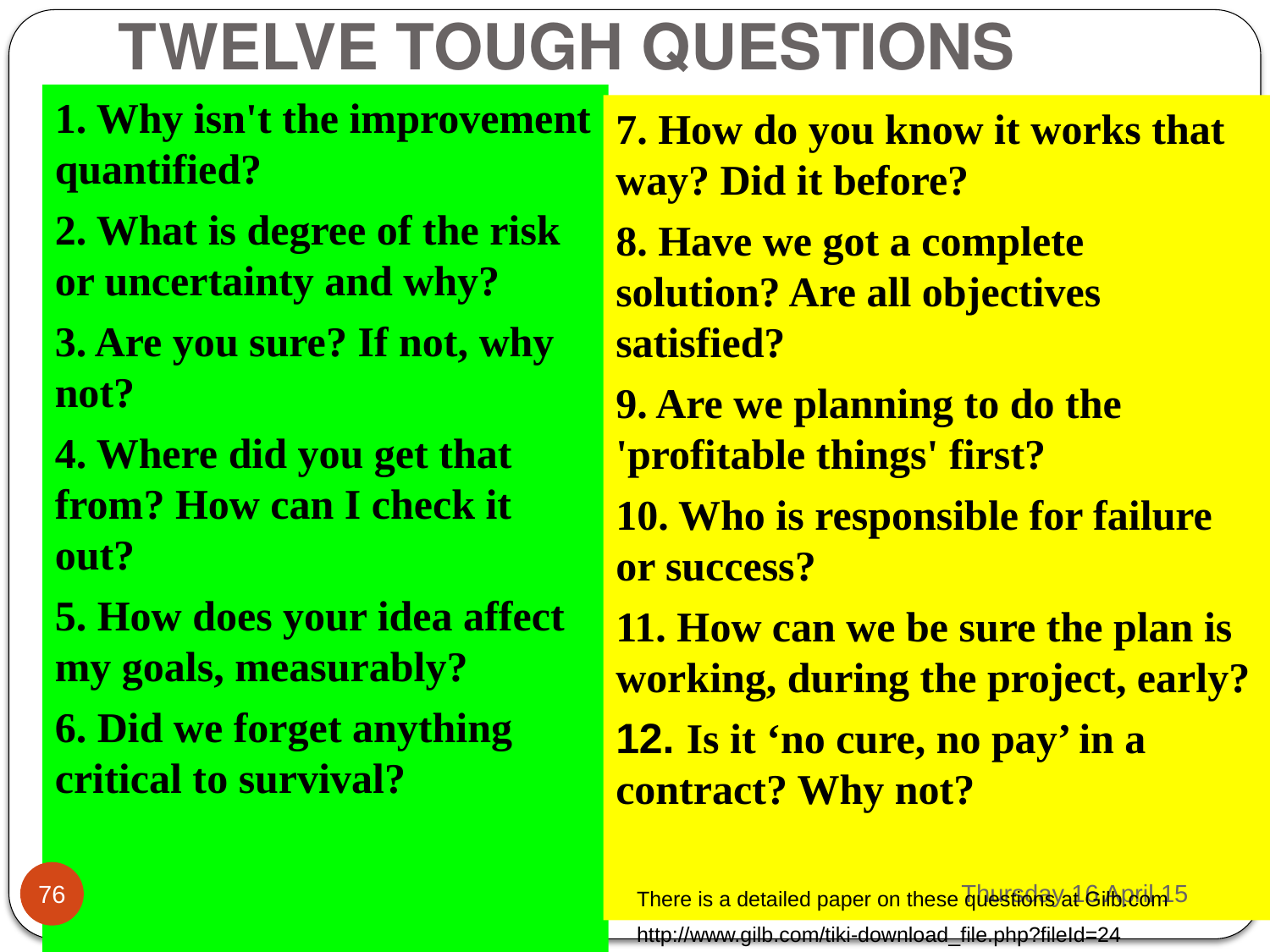

# TWELVE TOUGH QUESTIONS
1. Why isn't the improvement quantified?
2. What is degree of the risk or uncertainty and why?
3. Are you sure? If not, why not?
4. Where did you get that from? How can I check it out?
5. How does your idea affect my goals, measurably?
6. Did we forget anything critical to survival?
7. How do you know it works that way? Did it before?
8. Have we got a complete solution? Are all objectives satisfied?
9. Are we planning to do the 'profitable things' first?
10. Who is responsible for failure or success?
11. How can we be sure the plan is working, during the project, early?
12. Is it ‘no cure, no pay’ in a contract? Why not?

© Gilb.com
Thursday 16 April 15
76
There is a detailed paper on these questions at Gilb.com
http://www.gilb.com/tiki-download_file.php?fileId=24